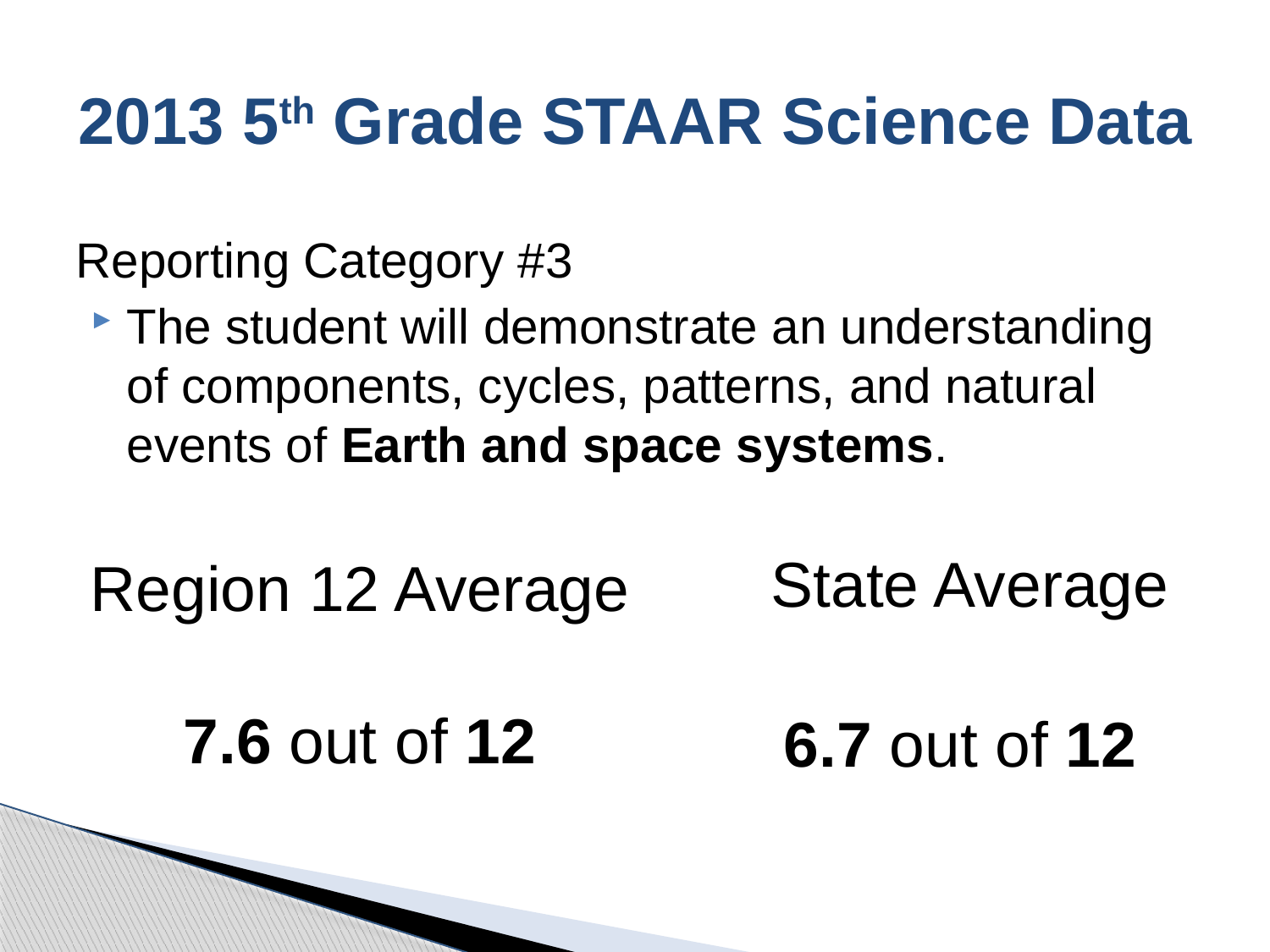

# 2013 5th Grade STAAR Science Data
Reporting Category #3
The student will demonstrate an understanding of components, cycles, patterns, and natural events of Earth and space systems.
State Average

6.7 out of 12
Region 12 Average

7.6 out of 12